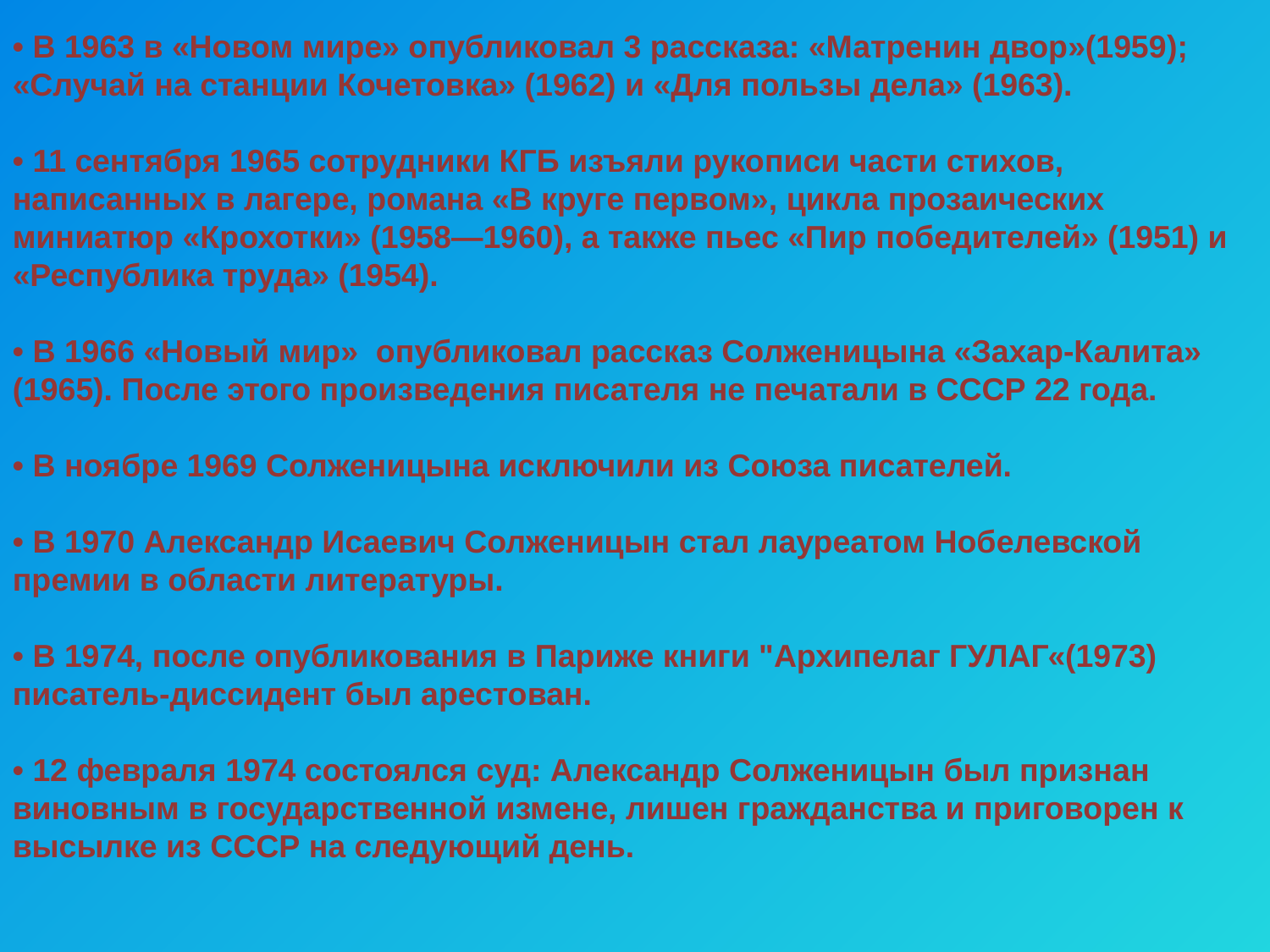

• В 1963 в «Новом мире» опубликовал 3 рассказа: «Матренин двор»(1959); «Случай на станции Кочетовка» (1962) и «Для пользы дела» (1963).

• 11 сентября 1965 сотрудники КГБ изъяли рукописи части стихов, написанных в лагере, романа «В круге первом», цикла прозаических миниатюр «Крохотки» (1958—1960), а также пьес «Пир победителей» (1951) и «Республика труда» (1954).

• В 1966 «Новый мир»  опубликовал рассказ Солженицына «Захар-Калита» (1965). После этого произведения писателя не печатали в СССР 22 года.

• В ноябре 1969 Солженицына исключили из Союза писателей.

• В 1970 Александр Исаевич Солженицын стал лауреатом Нобелевской премии в области литературы.

• В 1974, после опубликования в Париже книги "Архипелаг ГУЛАГ«(1973) писатель-диссидент был арестован.

• 12 февраля 1974 состоялся суд: Александр Солженицын был признан виновным в государственной измене, лишен гражданства и приговорен к высылке из СССР на следующий день.